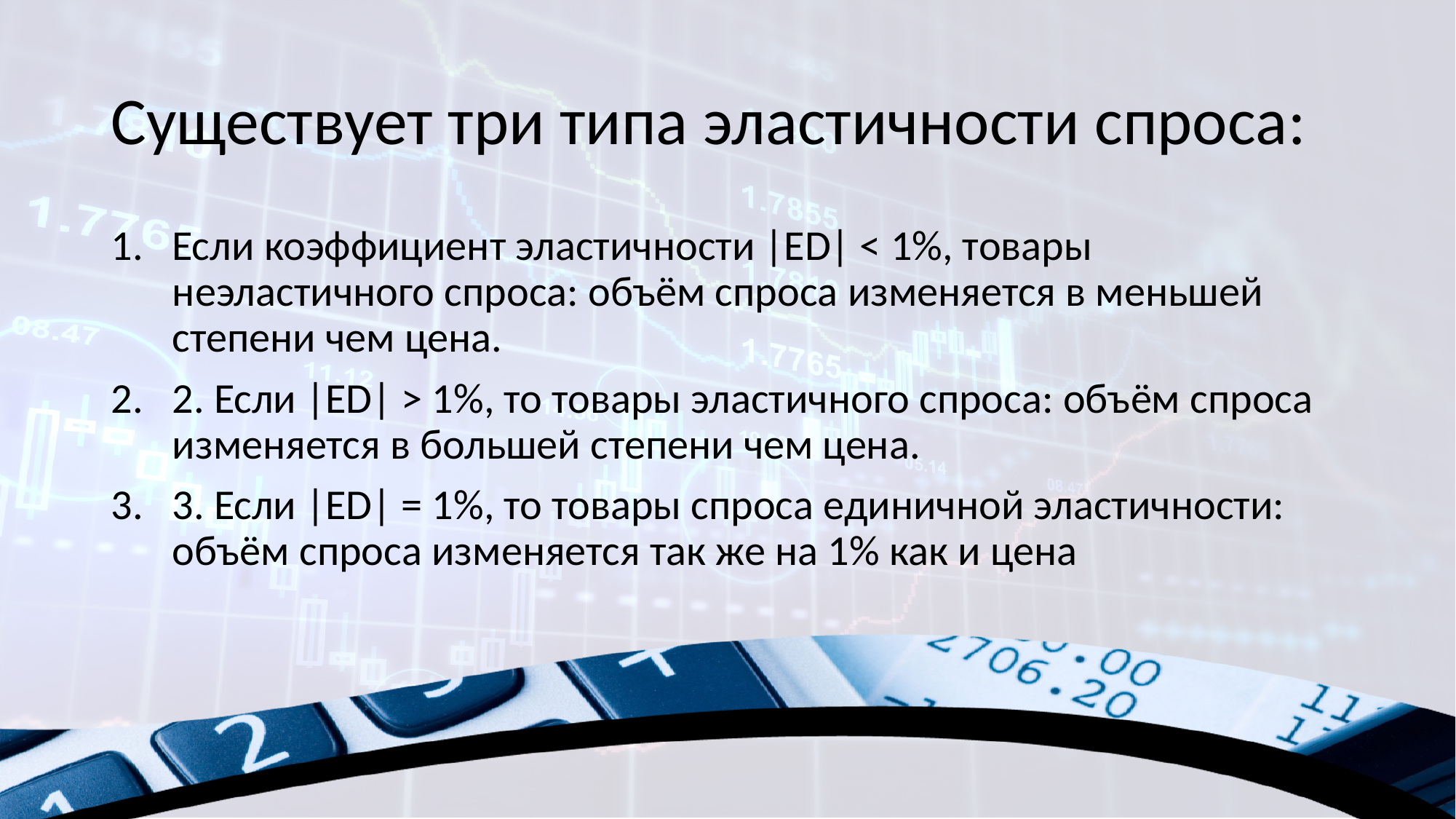

# Существует три типа эластичности спроса:
Если коэффициент эластичности |ED| < 1%, товары неэластичного спроса: объём спроса изменяется в меньшей степени чем цена.
2. Если |ED| > 1%, то товары эластичного спроса: объём спроса изменяется в большей степени чем цена.
3. Если |ED| = 1%, то товары спроса единичной эластичности: объём спроса изменяется так же на 1% как и цена